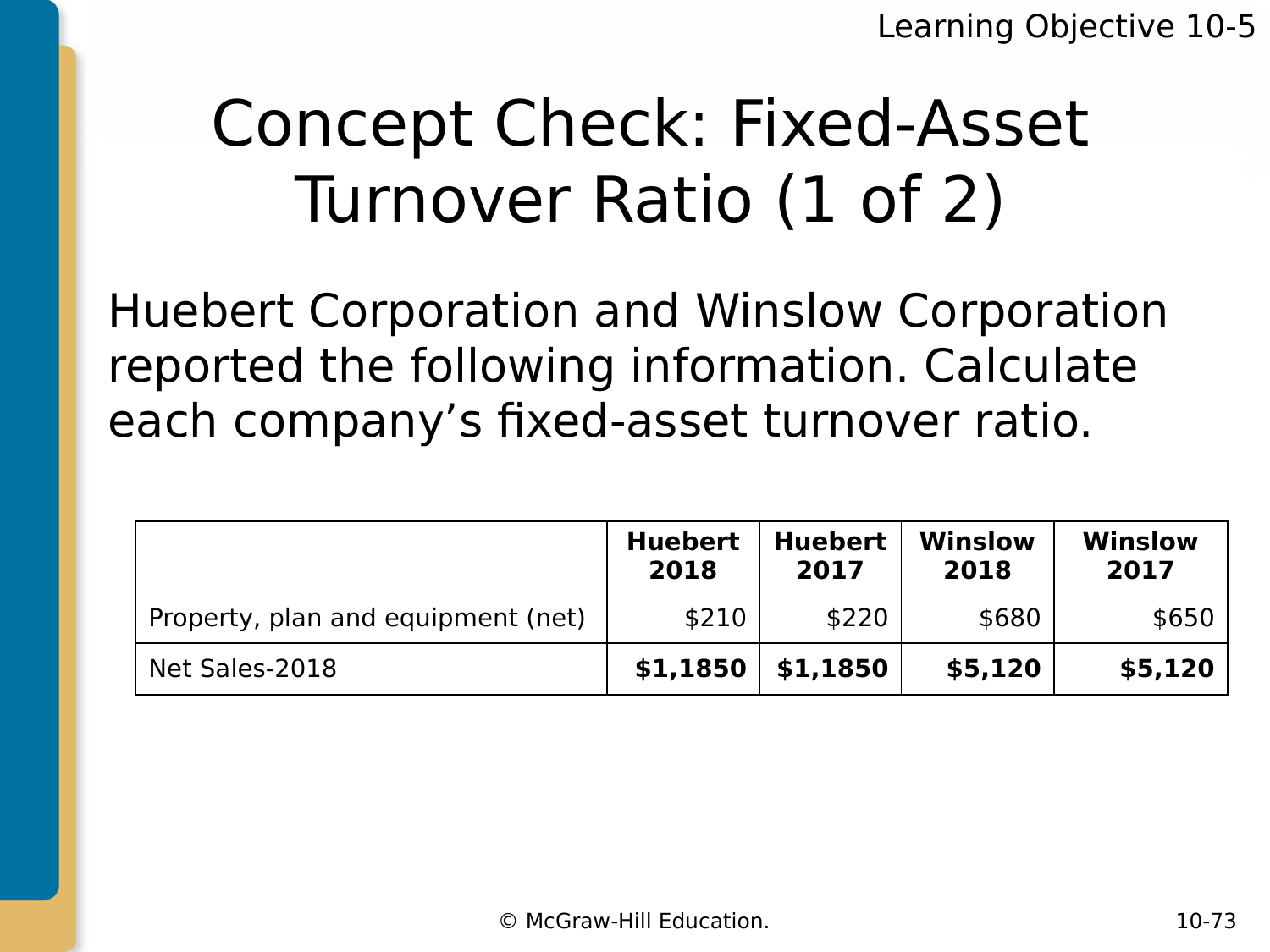

Learning Objective 10-5
# Concept Check: Fixed-Asset Turnover Ratio (1 of 2)
Huebert Corporation and Winslow Corporation reported the following information. Calculate each company’s fixed-asset turnover ratio.
|  | Huebert 2018 | Huebert 2017 | Winslow 2018 | Winslow 2017 |
| --- | --- | --- | --- | --- |
| Property, plan and equipment (net) | $210 | $220 | $680 | $650 |
| Net Sales-2018 | $1,1850 | $1,1850 | $5,120 | $5,120 |